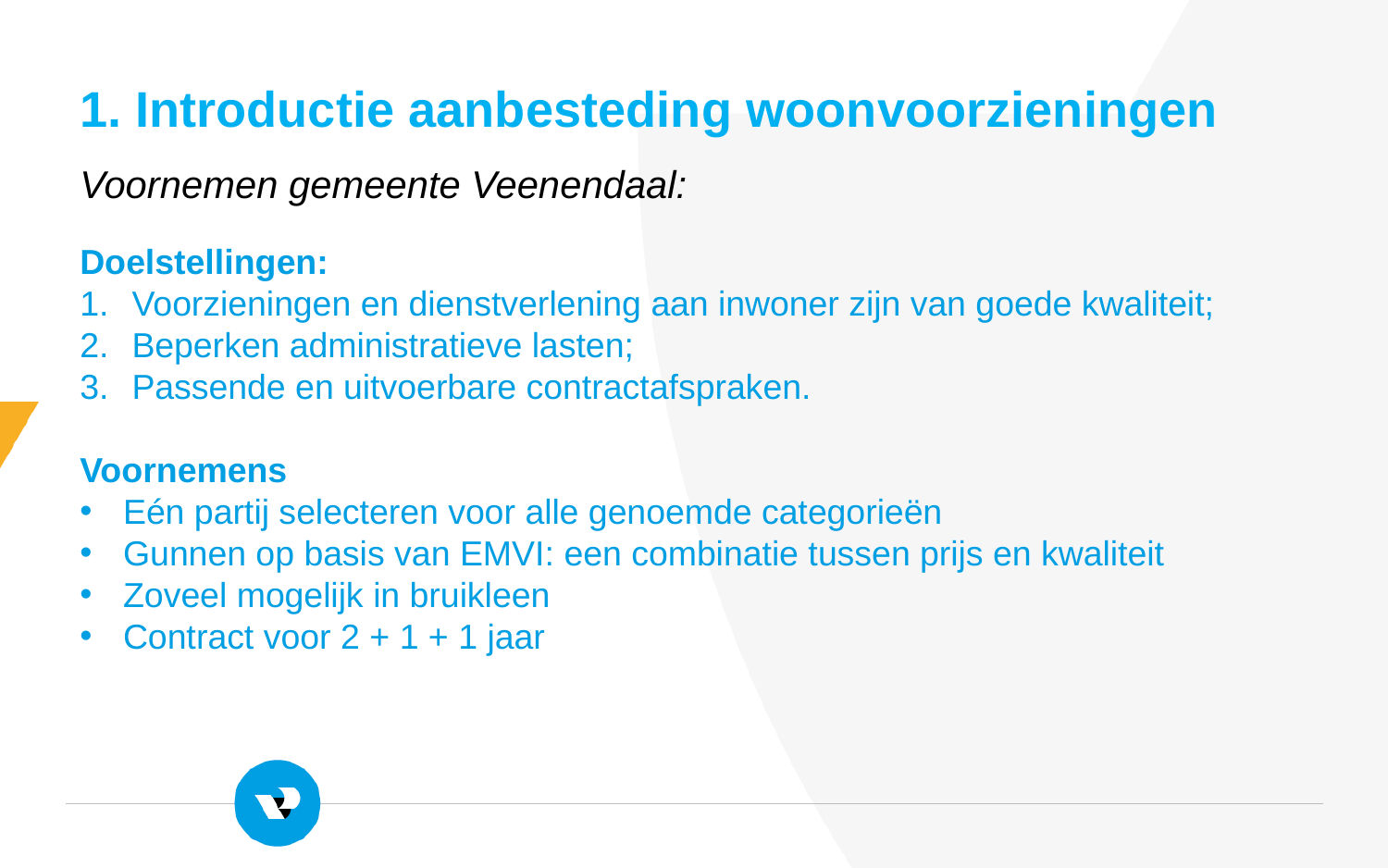

1. Introductie aanbesteding woonvoorzieningen
Voornemen gemeente Veenendaal:
Doelstellingen:
Voorzieningen en dienstverlening aan inwoner zijn van goede kwaliteit;
Beperken administratieve lasten;
Passende en uitvoerbare contractafspraken.

Voornemens
Eén partij selecteren voor alle genoemde categorieën
Gunnen op basis van EMVI: een combinatie tussen prijs en kwaliteit
Zoveel mogelijk in bruikleen
Contract voor 2 + 1 + 1 jaar